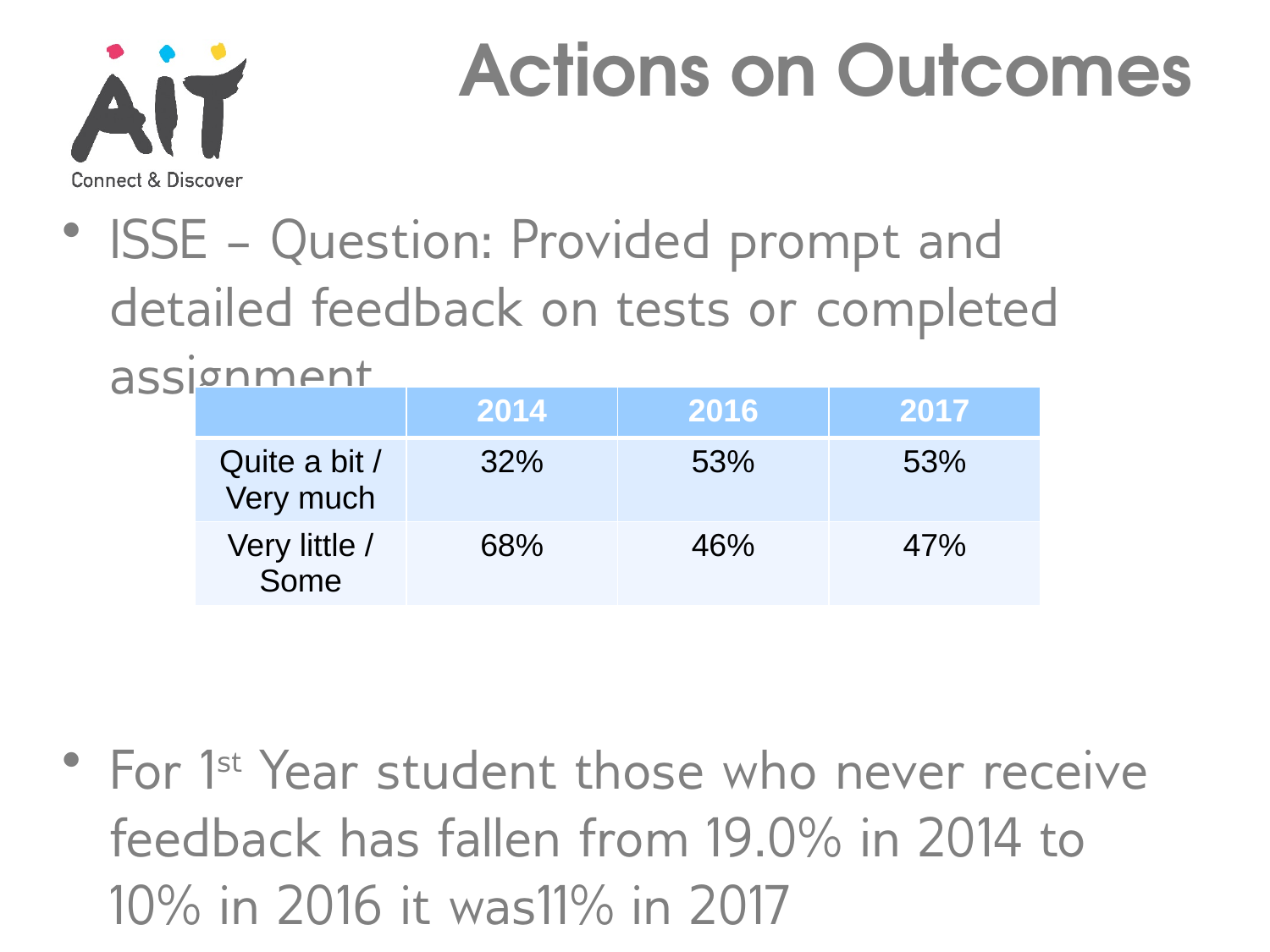

# Actions on Outcomes
ISSE – Question: Provided prompt and detailed feedback on tests or completed assignment

For 1st Year student those who never receive feedback has fallen from 19.0% in 2014 to 10% in 2016 it was11% in 2017

|  | 2014 | 2016 | 2017 |
| --- | --- | --- | --- |
| Quite a bit / Very much | 32% | 53% | 53% |
| Very little / Some | 68% | 46% | 47% |